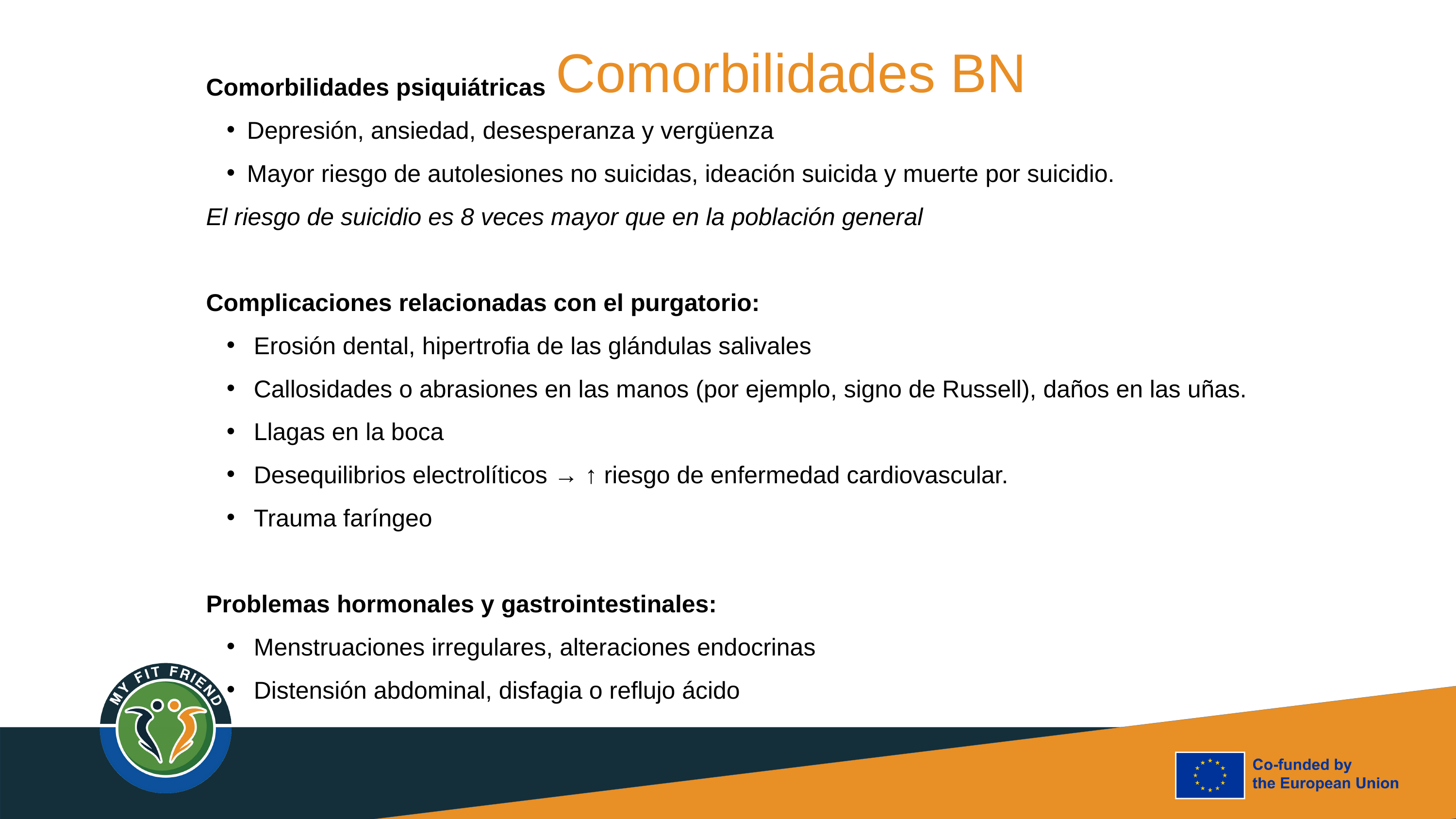

Comorbilidades BN
Comorbilidades psiquiátricas
Depresión, ansiedad, desesperanza y vergüenza
Mayor riesgo de autolesiones no suicidas, ideación suicida y muerte por suicidio.
El riesgo de suicidio es 8 veces mayor que en la población general

Complicaciones relacionadas con el purgatorio:
 Erosión dental, hipertrofia de las glándulas salivales
 Callosidades o abrasiones en las manos (por ejemplo, signo de Russell), daños en las uñas.
 Llagas en la boca
 Desequilibrios electrolíticos → ↑ riesgo de enfermedad cardiovascular.
 Trauma faríngeo

Problemas hormonales y gastrointestinales:
 Menstruaciones irregulares, alteraciones endocrinas
 Distensión abdominal, disfagia o reflujo ácido